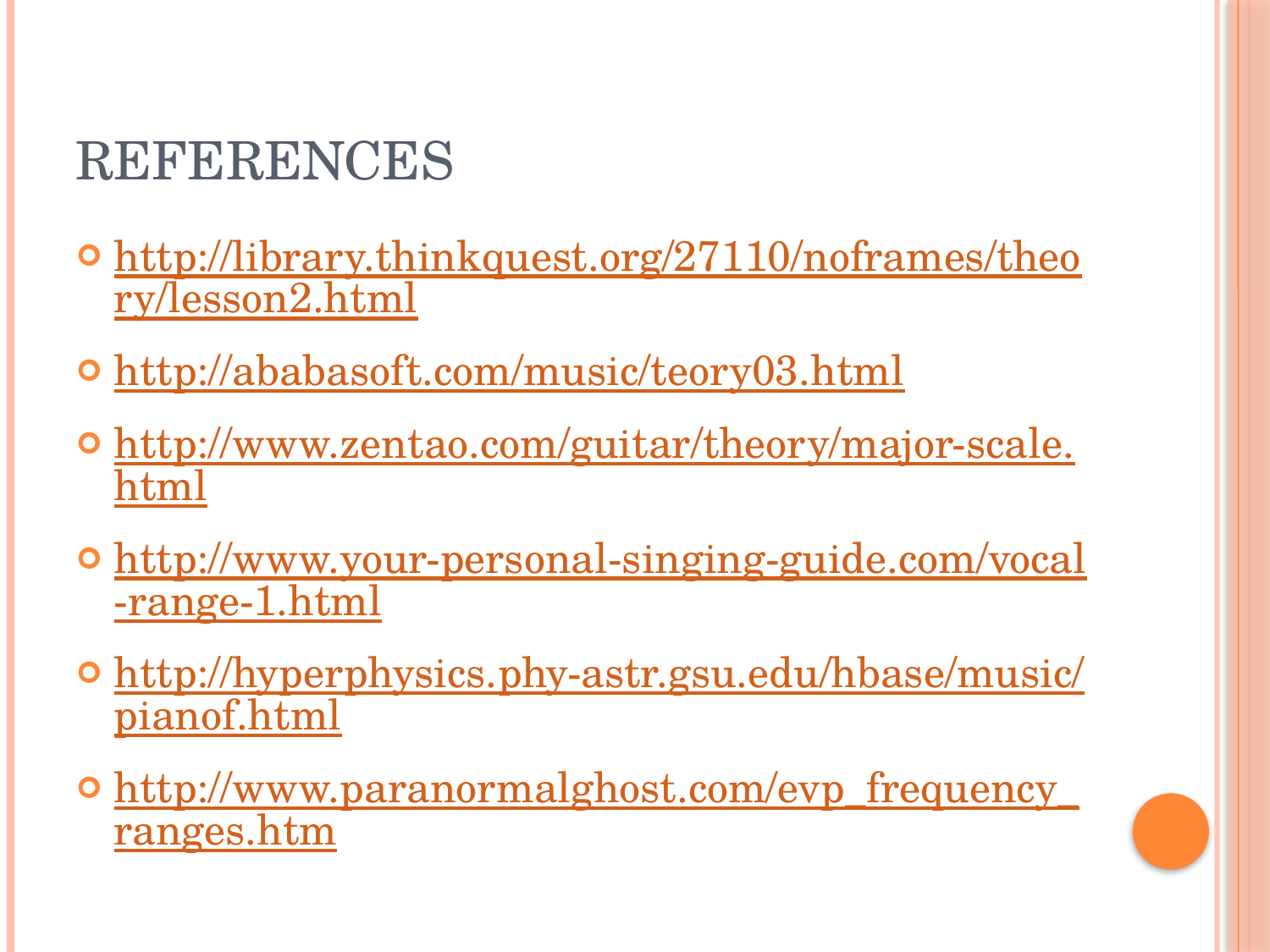

# References
http://library.thinkquest.org/27110/noframes/theory/lesson2.html
http://ababasoft.com/music/teory03.html
http://www.zentao.com/guitar/theory/major-scale.html
http://www.your-personal-singing-guide.com/vocal-range-1.html
http://hyperphysics.phy-astr.gsu.edu/hbase/music/pianof.html
http://www.paranormalghost.com/evp_frequency_ranges.htm